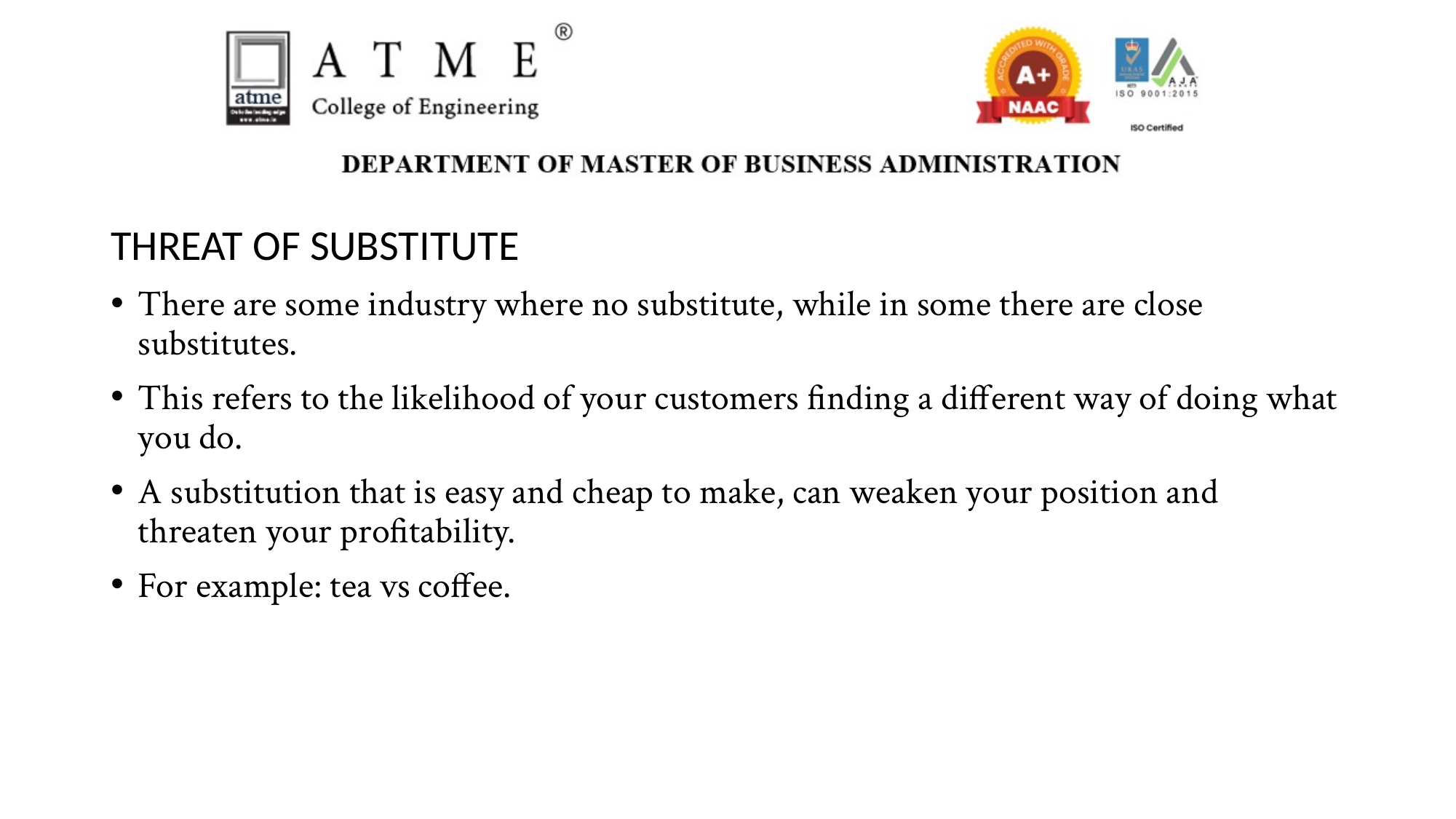

THREAT OF SUBSTITUTE
There are some industry where no substitute, while in some there are close substitutes.
This refers to the likelihood of your customers finding a different way of doing what you do.
A substitution that is easy and cheap to make, can weaken your position and threaten your profitability.
For example: tea vs coffee.